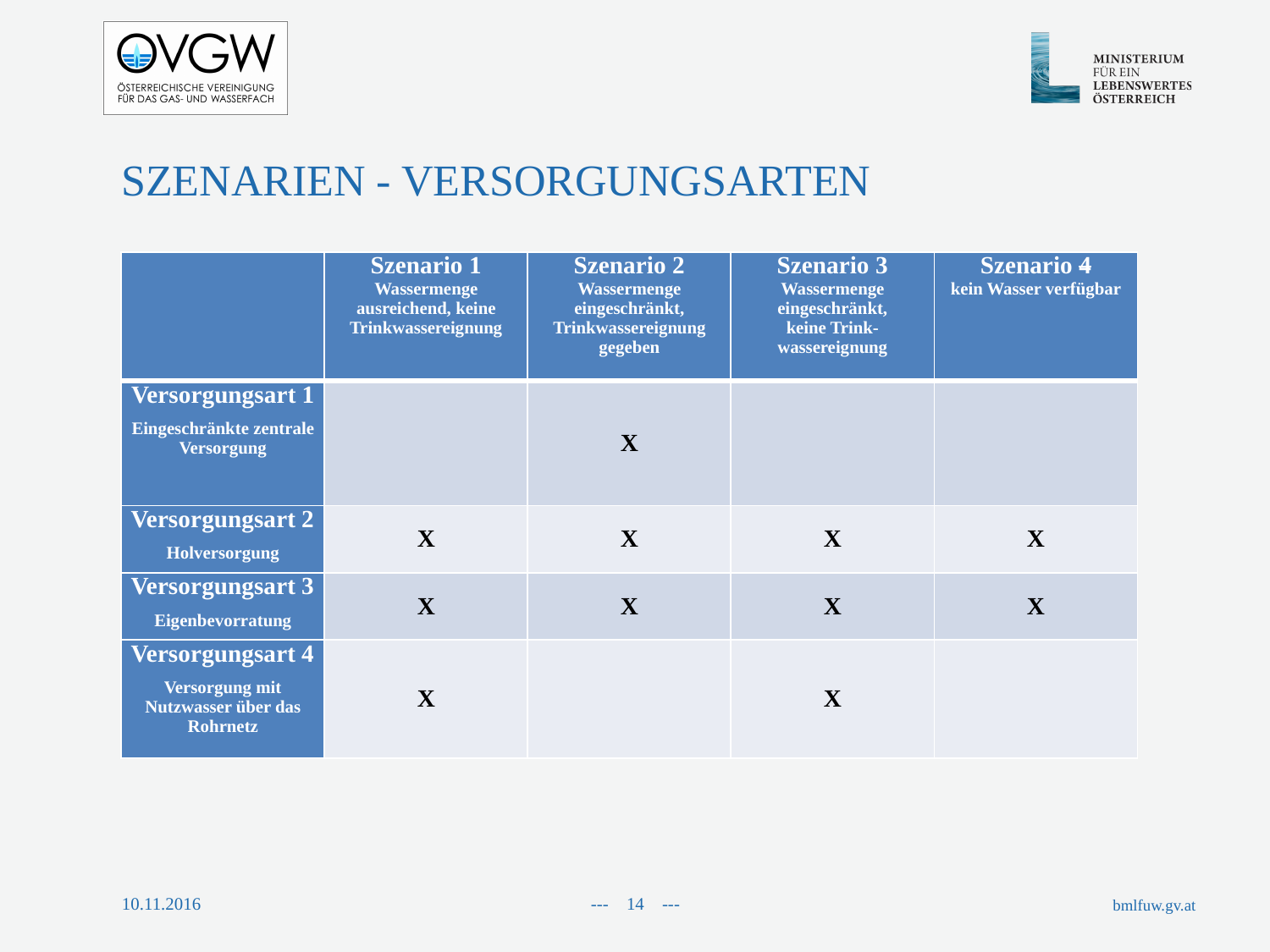

Szenarien - Versorgungsarten
|  | Szenario 1 Wassermenge ausreichend, keine Trinkwassereignung | Szenario 2 Wassermenge eingeschränkt, Trinkwassereignung gegeben | Szenario 3 Wassermenge eingeschränkt, keine Trink- wassereignung | Szenario 4 kein Wasser verfügbar |
| --- | --- | --- | --- | --- |
| Versorgungsart 1 Eingeschränkte zentrale Versorgung |  | X |  |  |
| Versorgungsart 2 Holversorgung | X | X | X | X |
| Versorgungsart 3 Eigenbevorratung | X | X | X | X |
| Versorgungsart 4 Versorgung mit Nutzwasser über das Rohrnetz | X |  | X |  |